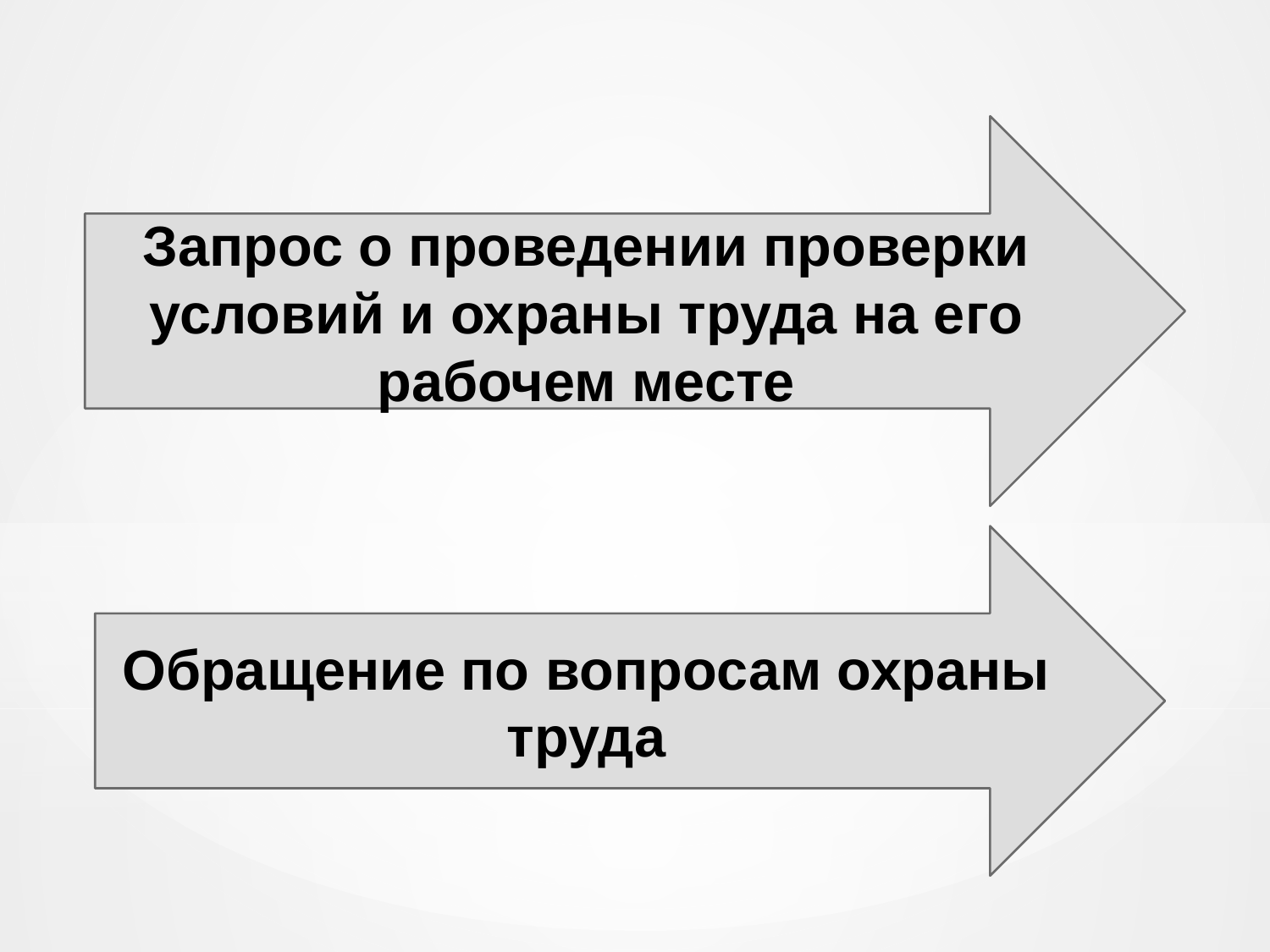

Запрос о проведении проверки условий и охраны труда на его рабочем месте
Обращение по вопросам охраны труда